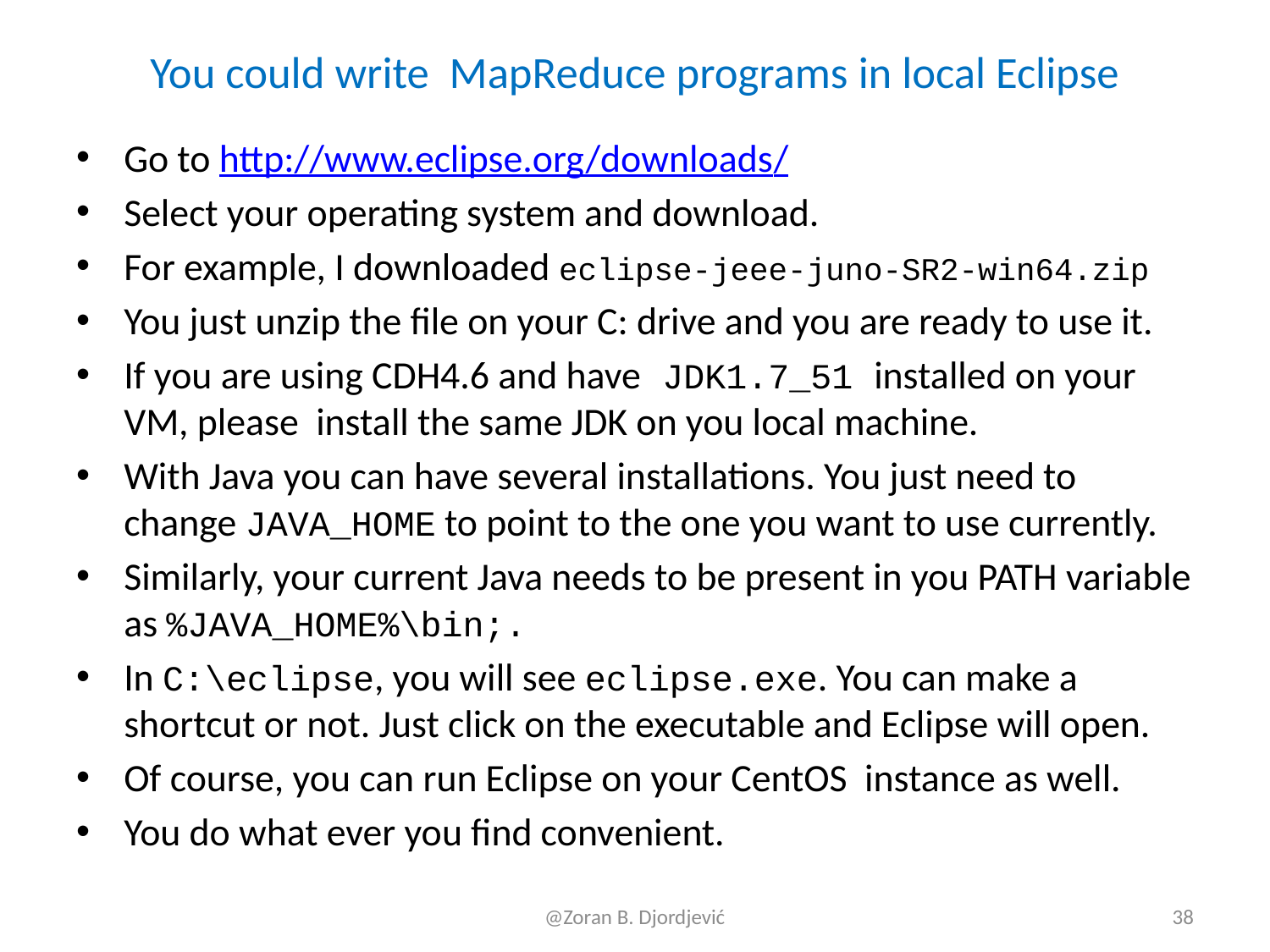

# You could write  MapReduce programs in local Eclipse
Go to http://www.eclipse.org/downloads/
Select your operating system and download.
For example, I downloaded eclipse-jeee-juno-SR2-win64.zip
You just unzip the file on your C: drive and you are ready to use it.
If you are using CDH4.6 and have JDK1.7_51 installed on your VM, please  install the same JDK on you local machine.
With Java you can have several installations. You just need to change JAVA_HOME to point to the one you want to use currently.
Similarly, your current Java needs to be present in you PATH variable as %JAVA_HOME%\bin;.
In C:\eclipse, you will see eclipse.exe. You can make a shortcut or not. Just click on the executable and Eclipse will open.
Of course, you can run Eclipse on your CentOS  instance as well.
You do what ever you find convenient.
@Zoran B. Djordjević
38